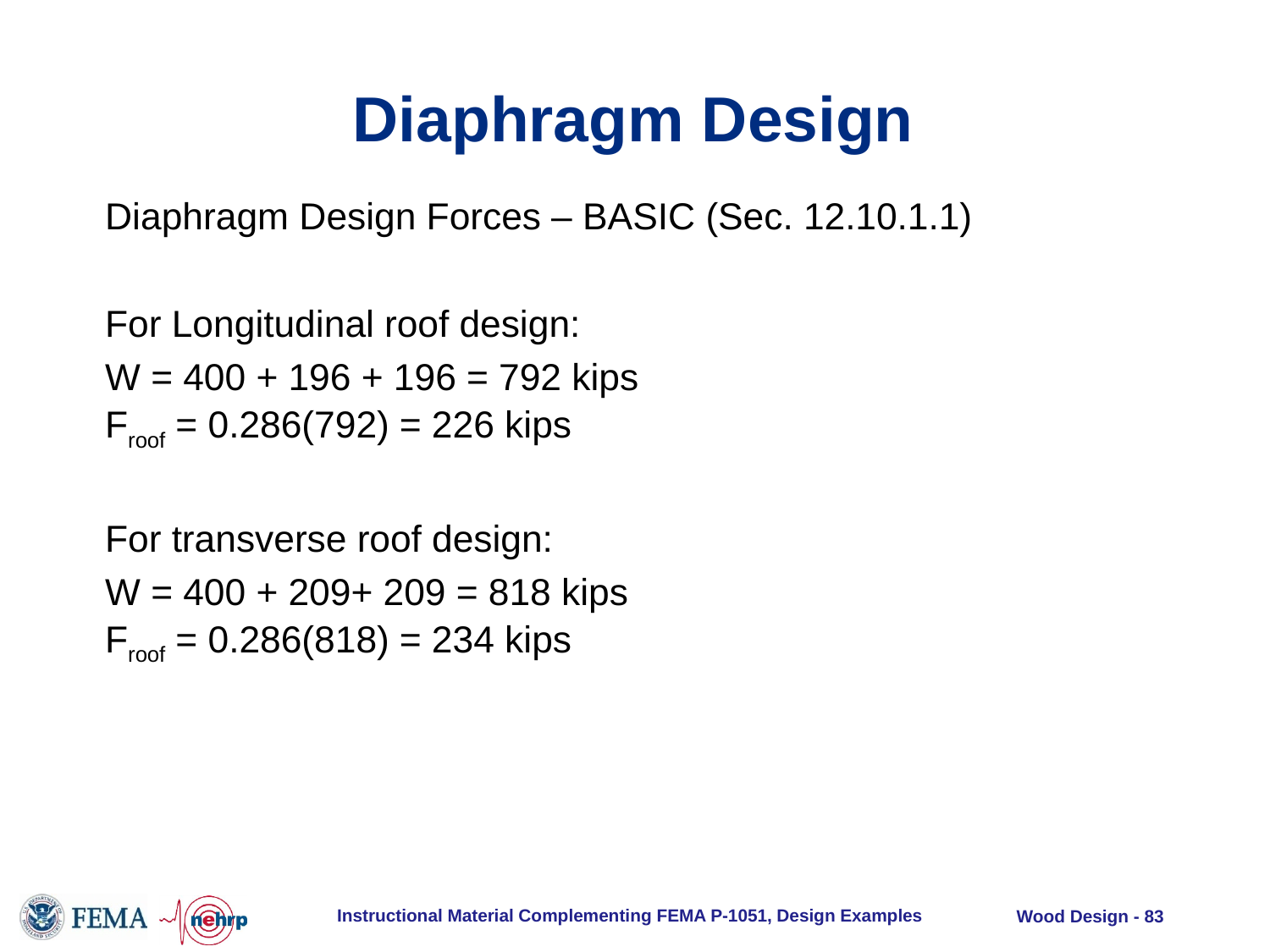

# Diaphragm Design
Diaphragm Design Forces – BASIC (Sec. 12.10.1.1)

For Longitudinal roof design:
W = 400 + 196 + 196 = 792 kips
Froof = 0.286(792) = 226 kips

For transverse roof design:
W = 400 + 209+ 209 = 818 kips
Froof = 0.286(818) = 234 kips